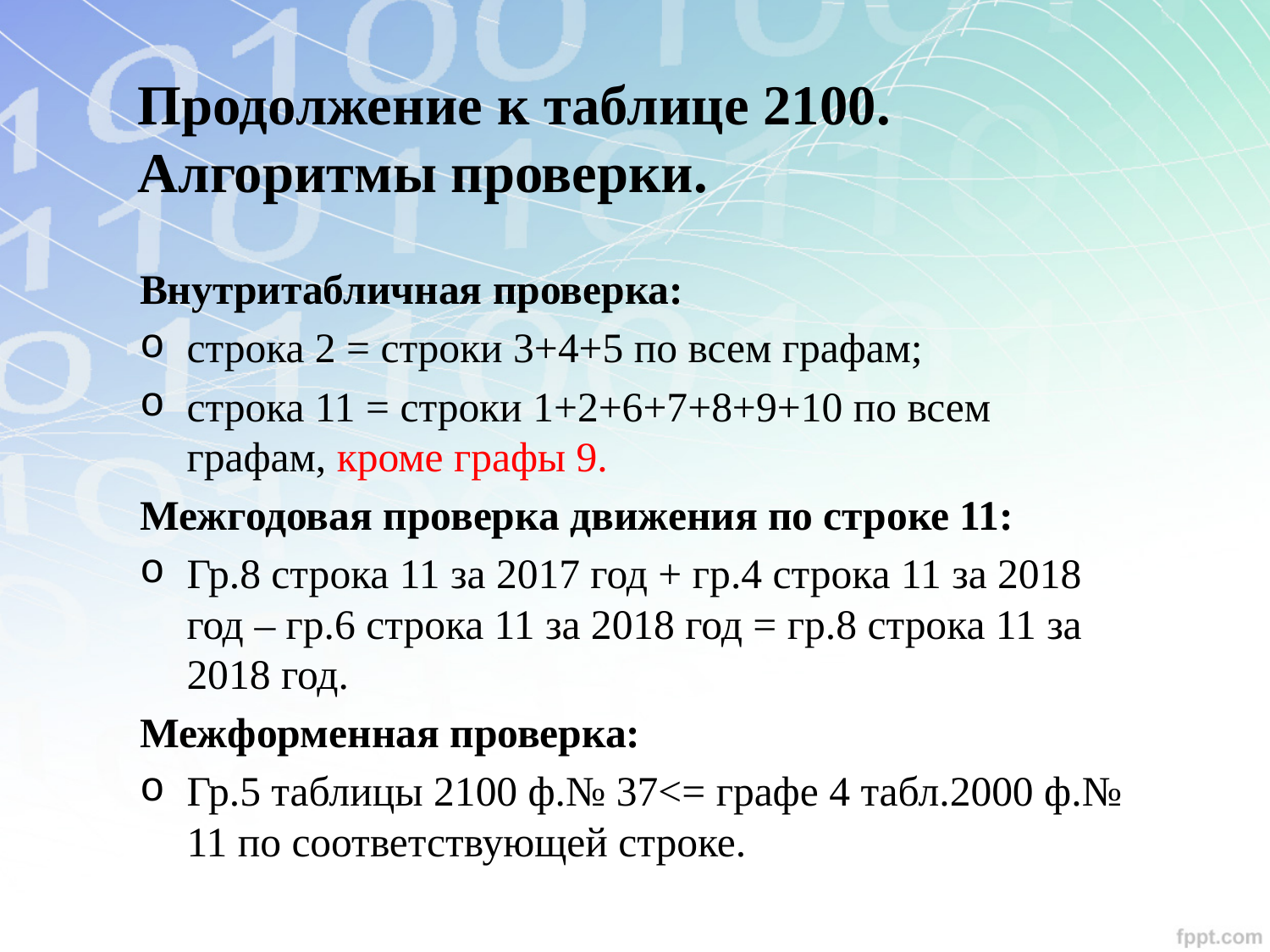

# Продолжение к таблице 2100. Алгоритмы проверки.
Внутритабличная проверка:
строка 2 = строки 3+4+5 по всем графам;
строка 11 = строки 1+2+6+7+8+9+10 по всем графам, кроме графы 9.
Межгодовая проверка движения по строке 11:
Гр.8 строка 11 за 2017 год + гр.4 строка 11 за 2018 год – гр.6 строка 11 за 2018 год = гр.8 строка 11 за 2018 год.
Межформенная проверка:
Гр.5 таблицы 2100 ф.№ 37˂= графе 4 табл.2000 ф.№ 11 по соответствующей строке.